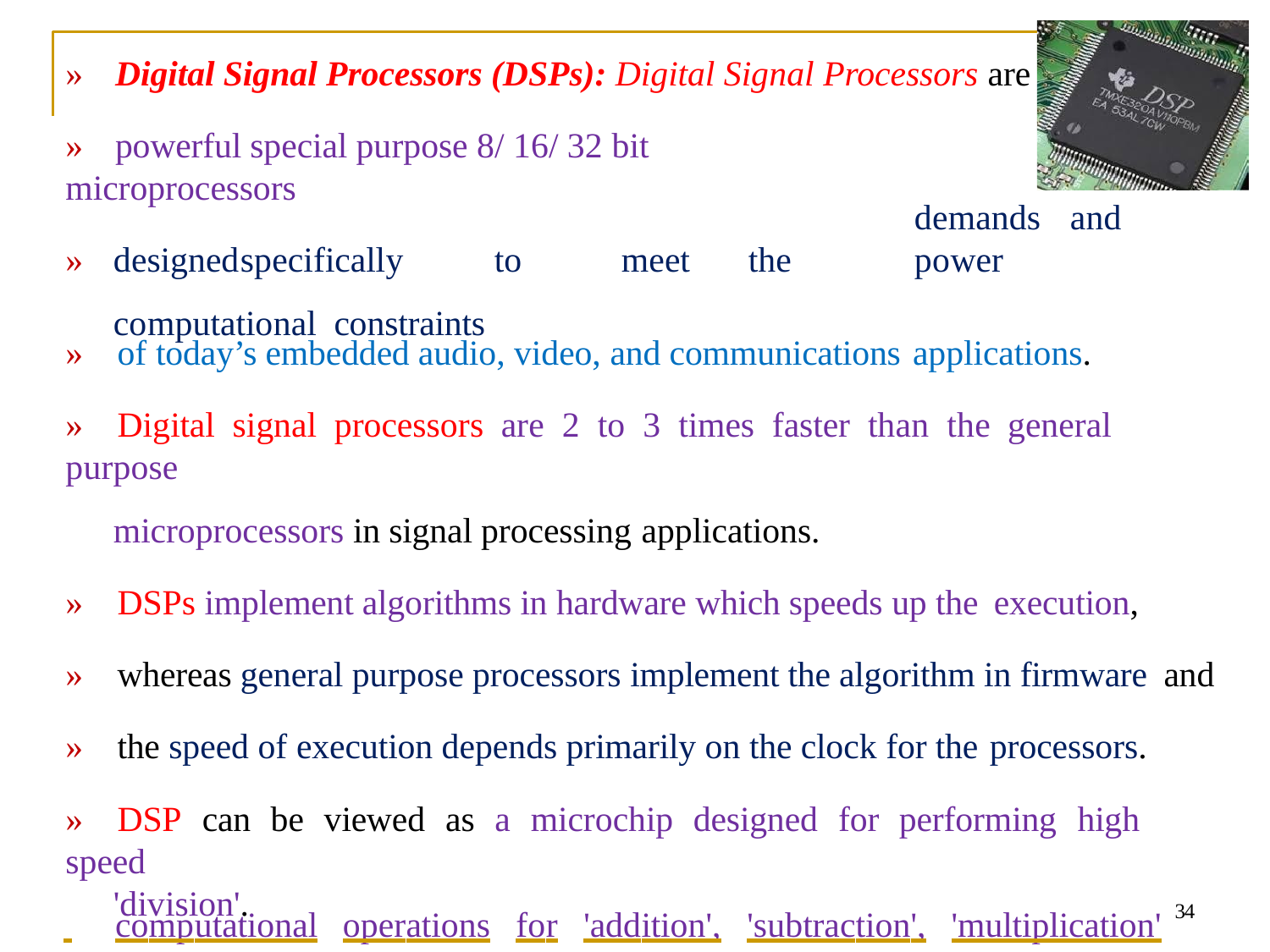

# »	Digital Signal Processors (DSPs): Digital Signal Processors are
»	powerful special purpose 8/ 16/ 32 bit microprocessors
»	designed	specifically	to	meet	the	computational  constraints
demands	and	power
»	of today’s embedded audio, video, and communications applications.
»	Digital	signal	processors	are	2	to	3	times	faster	than  the	general	purpose
microprocessors in signal processing applications.
»	DSPs implement algorithms in hardware which speeds up the execution,
»	whereas general purpose processors implement the algorithm in firmware and
»	the speed of execution depends primarily on the clock for the processors.
»	DSP	can	be	viewed	as	a	microchip	designed	for	performing	high	speed
 	computational	operations	for	'addition',	'subtraction',	'multiplication'	and
'division'.
34